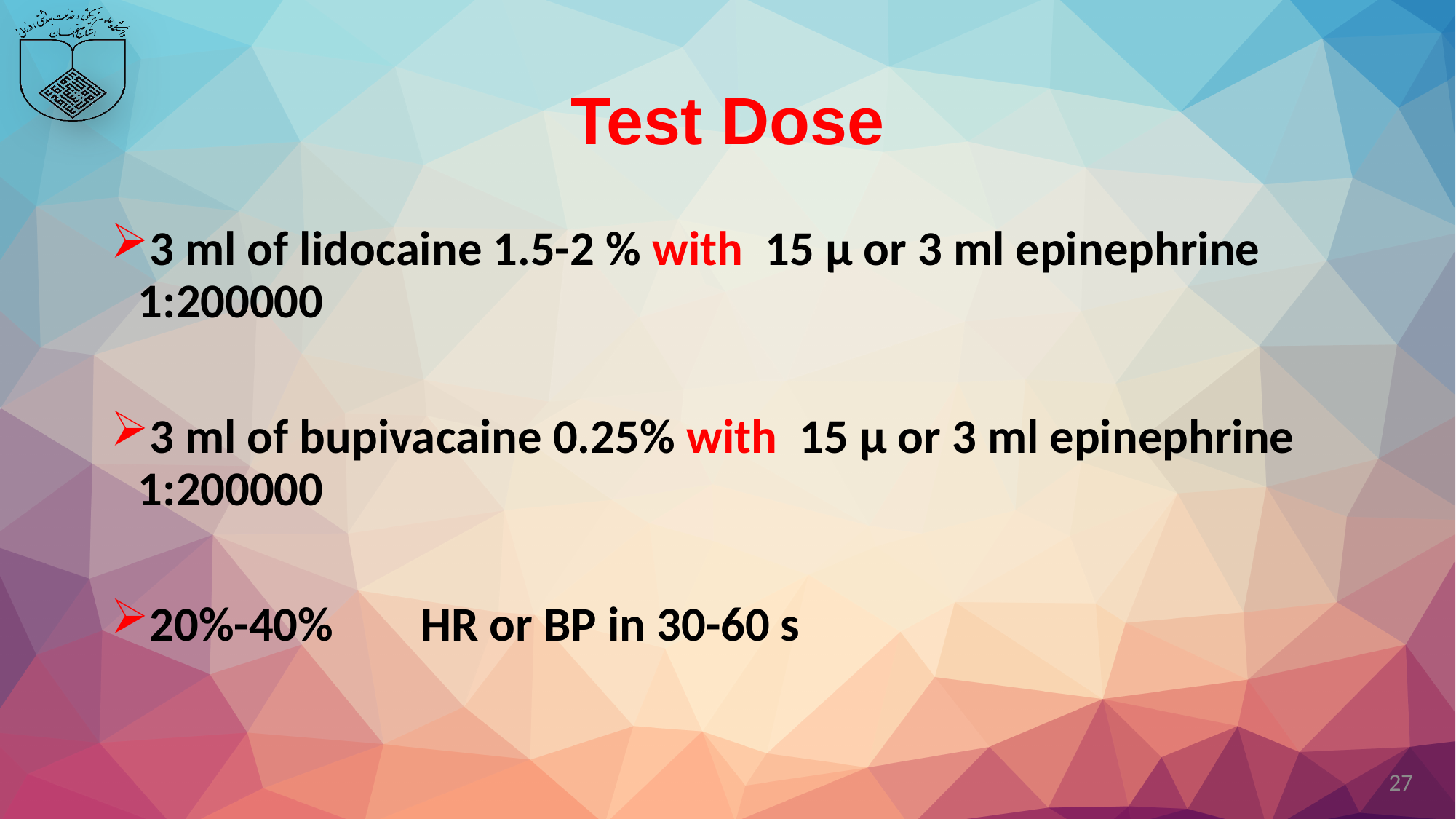

# Test Dose
3 ml of lidocaine 1.5-2 % with  15 μ or 3 ml epinephrine 1:200000

3 ml of bupivacaine 0.25% with  15 μ or 3 ml epinephrine 1:200000

20%-40%        HR or BP in 30-60 s

27